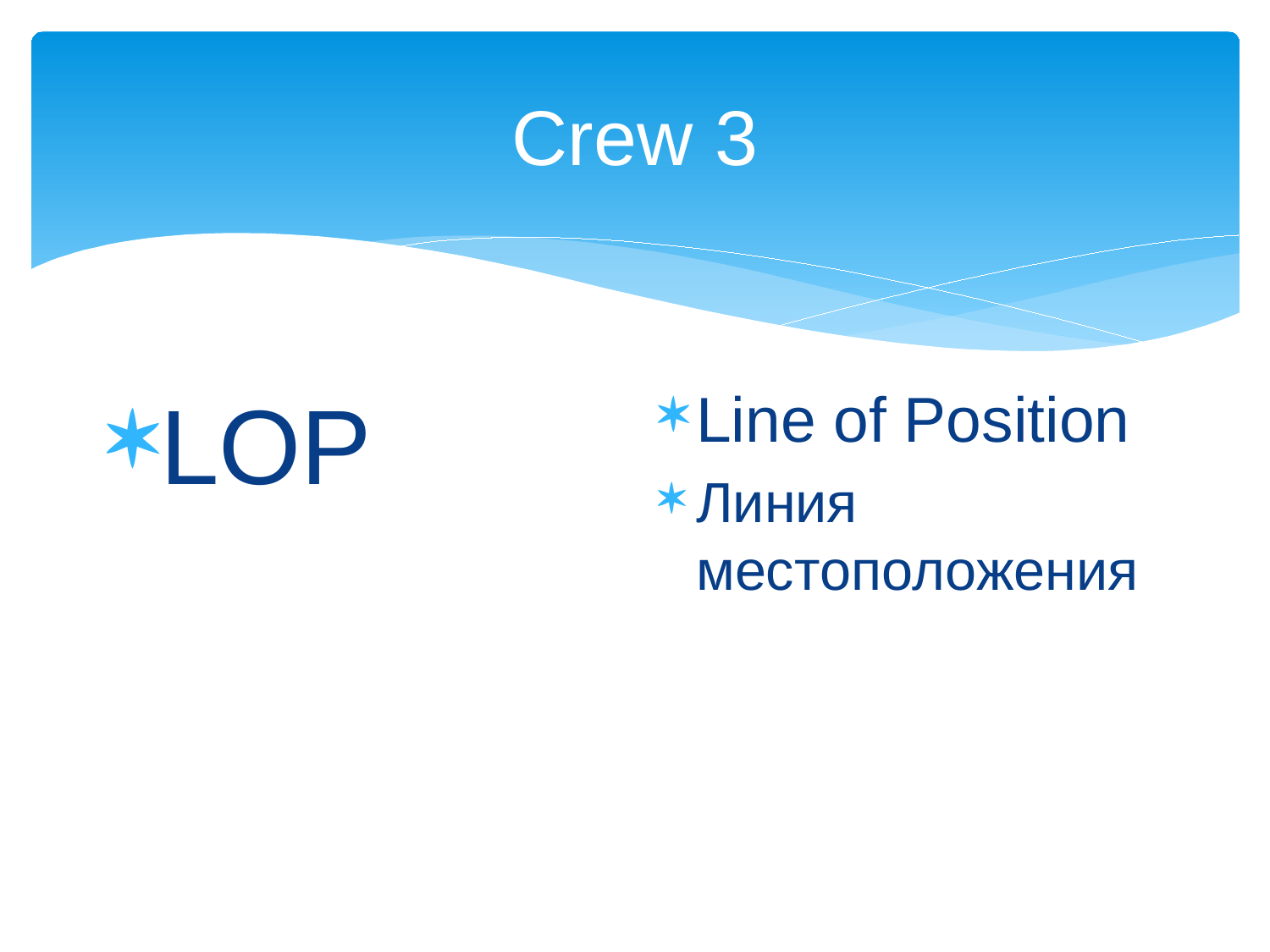

# Crew 3
LOP
Line of Position
Линия местоположения